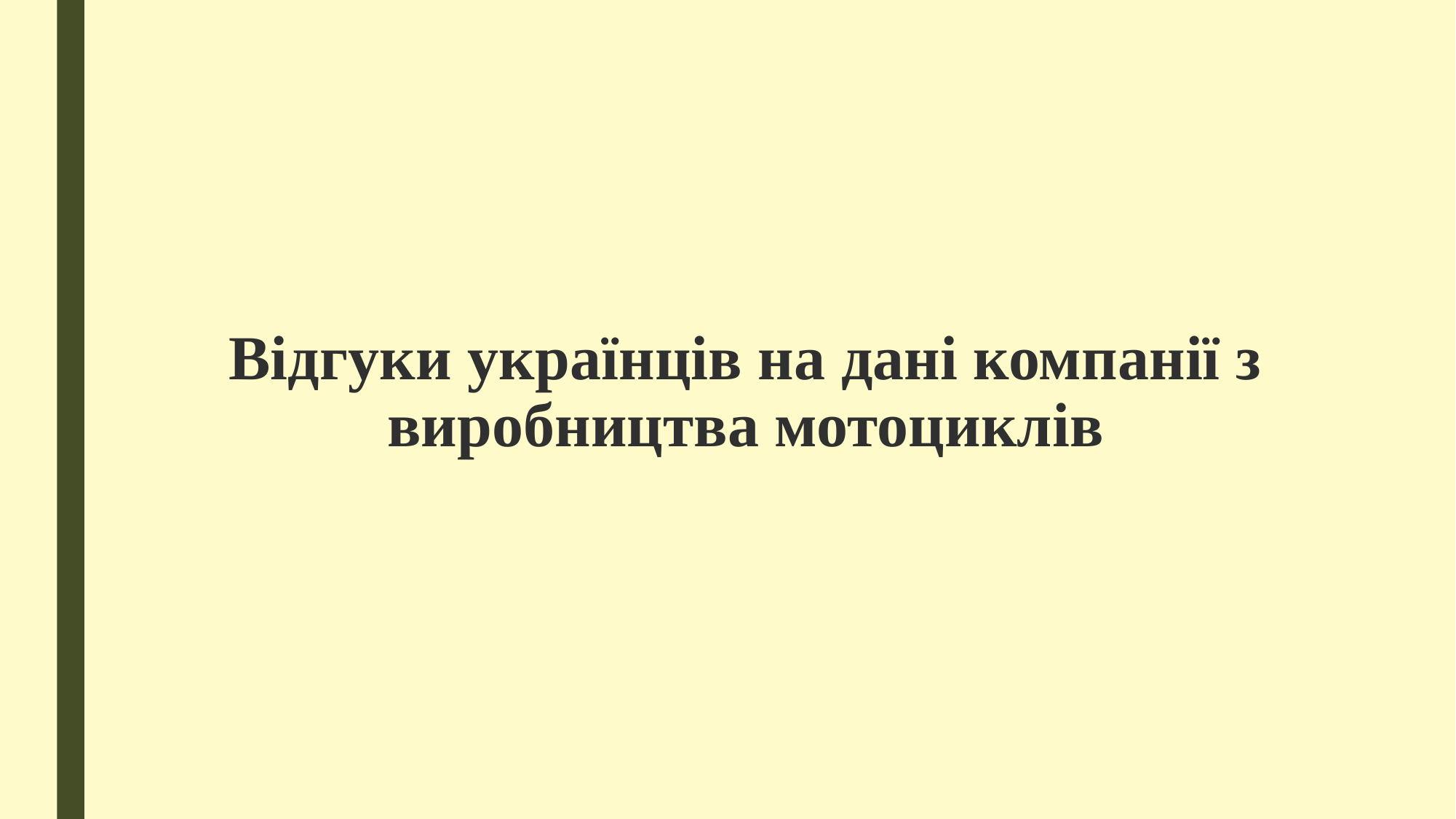

# Відгуки українців на дані компанії з виробництва мотоциклів